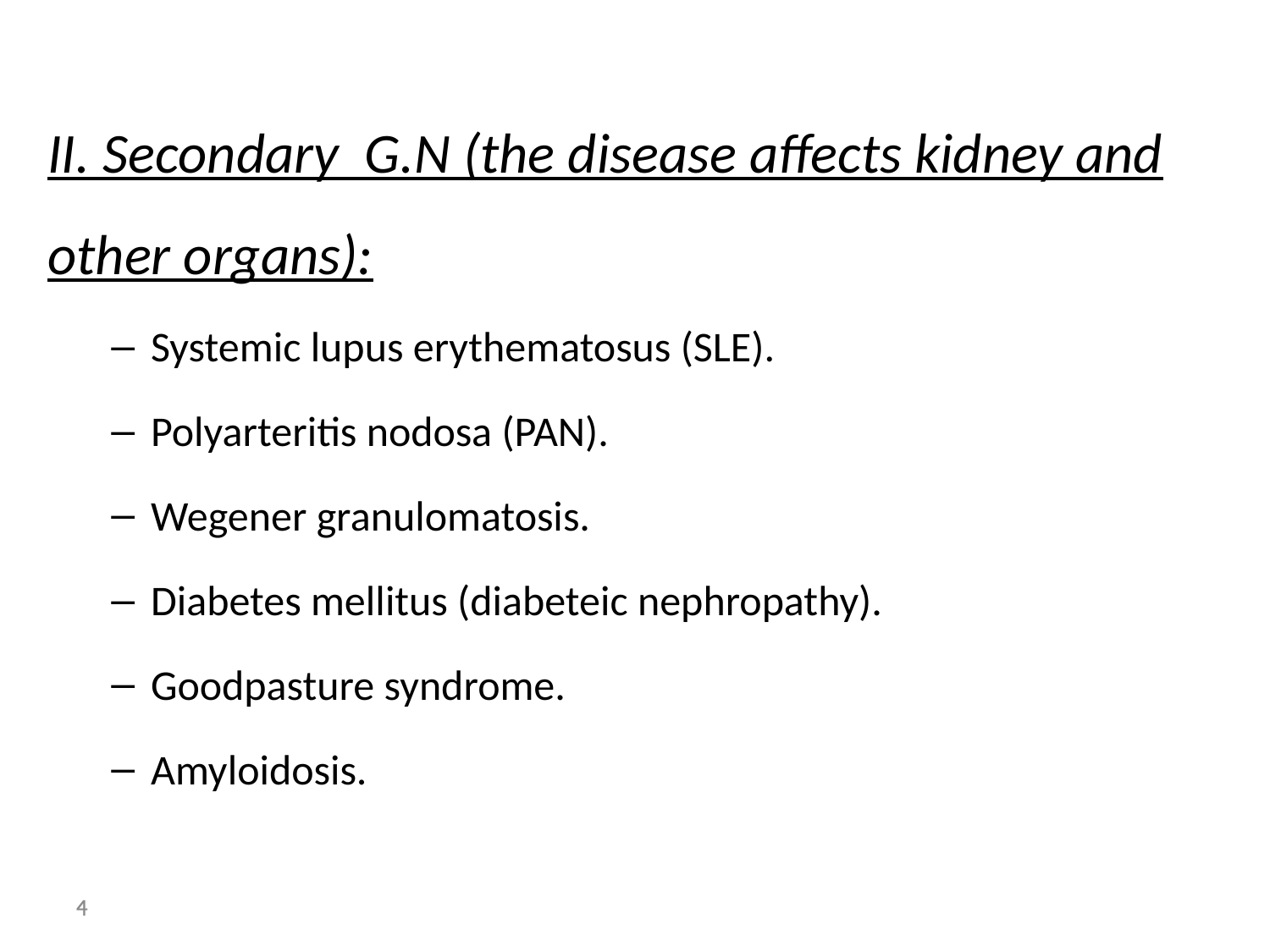

II. Secondary  G.N (the disease affects kidney and other organs):
Systemic lupus erythematosus (SLE).
Polyarteritis nodosa (PAN).
Wegener granulomatosis.
Diabetes mellitus (diabeteic nephropathy).
Goodpasture syndrome.
Amyloidosis.

4